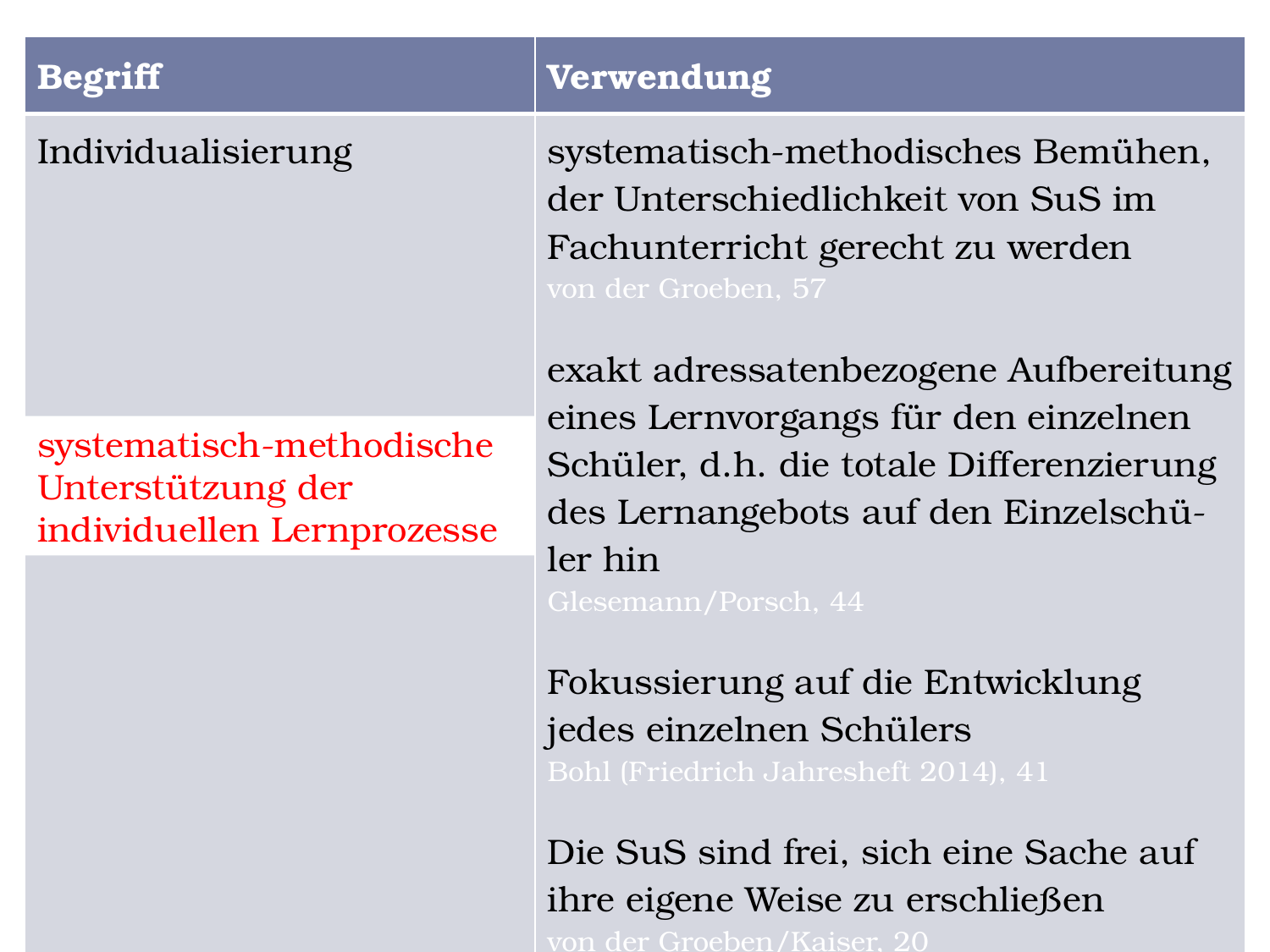

| Begriff | Verwendung |
| --- | --- |
| Individualisierung | systematisch-methodisches Bemühen, der Unterschiedlichkeit von SuS im Fachunterricht gerecht zu werden von der Groeben, 57 exakt adressatenbezogene Aufbereitung eines Lernvorgangs für den einzelnen Schüler, d.h. die totale Differenzierung des Lernangebots auf den Einzelschü-ler hin Glesemann/Porsch, 44 Fokussierung auf die Entwicklung jedes einzelnen Schülers Bohl (Friedrich Jahresheft 2014), 41 Die SuS sind frei, sich eine Sache auf ihre eigene Weise zu erschließen von der Groeben/Kaiser, 20 |
systematisch-methodische Unterstützung der individuellen Lernprozesse
12